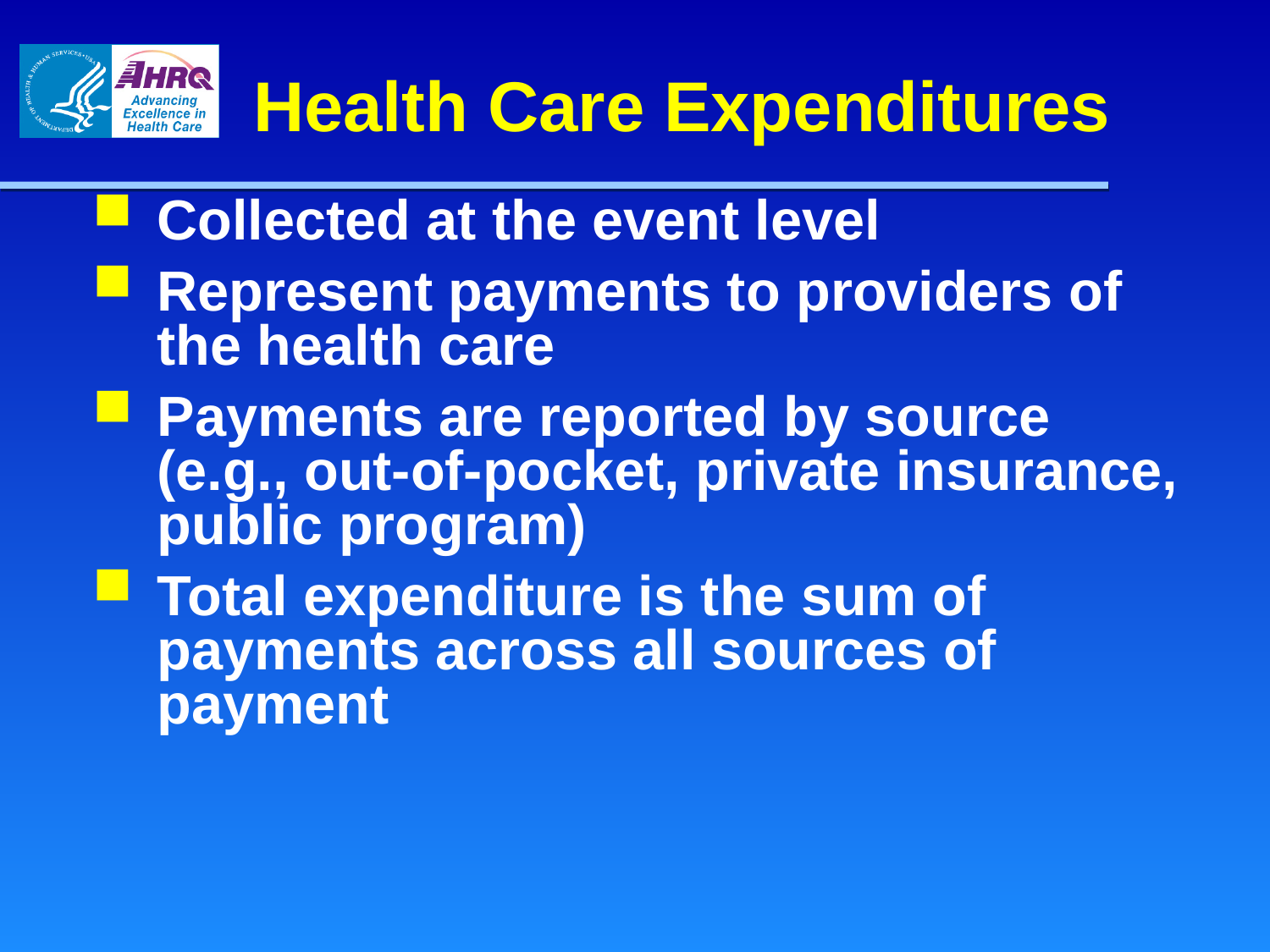

# Health Care Expenditures
Collected at the event level
Represent payments to providers of the health care
Payments are reported by source (e.g., out-of-pocket, private insurance, public program)
Total expenditure is the sum of payments across all sources of payment